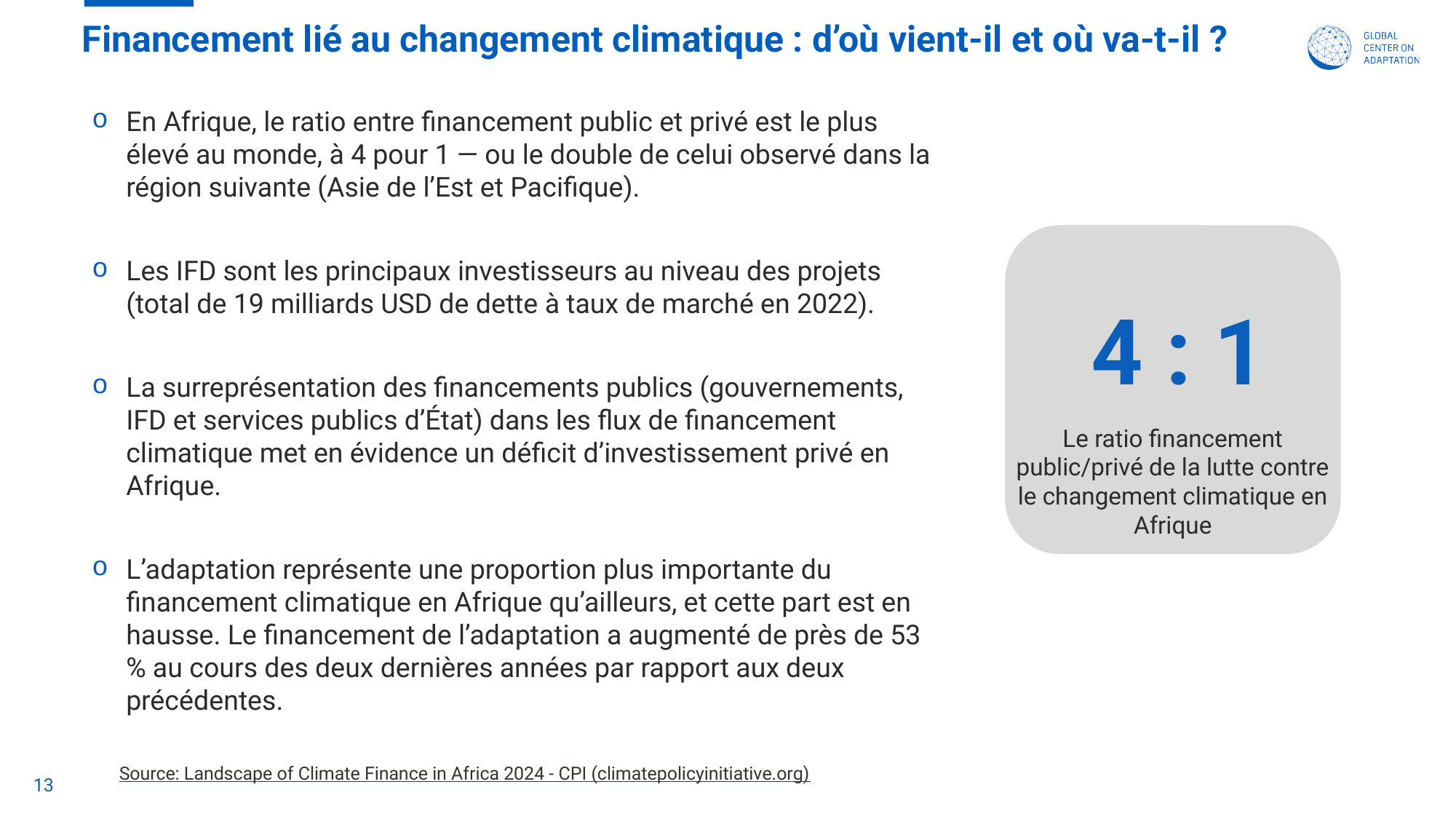

# Financement lié au changement climatique : d’où vient-il et où va-t-il ?
En Afrique, le ratio entre financement public et privé est le plus élevé au monde, à 4 pour 1 — ou le double de celui observé dans la région suivante (Asie de l’Est et Pacifique).

Les IFD sont les principaux investisseurs au niveau des projets (total de 19 milliards USD de dette à taux de marché en 2022).

La surreprésentation des financements publics (gouvernements, IFD et services publics d’État) dans les flux de financement climatique met en évidence un déficit d’investissement privé en Afrique.

L’adaptation représente une proportion plus importante du financement climatique en Afrique qu’ailleurs, et cette part est en hausse. Le financement de l’adaptation a augmenté de près de 53 % au cours des deux dernières années par rapport aux deux précédentes.

4 : 1
Le ratio financement public/privé de la lutte contre le changement climatique en Afrique
Source: Landscape of Climate Finance in Africa 2024 - CPI (climatepolicyinitiative.org)